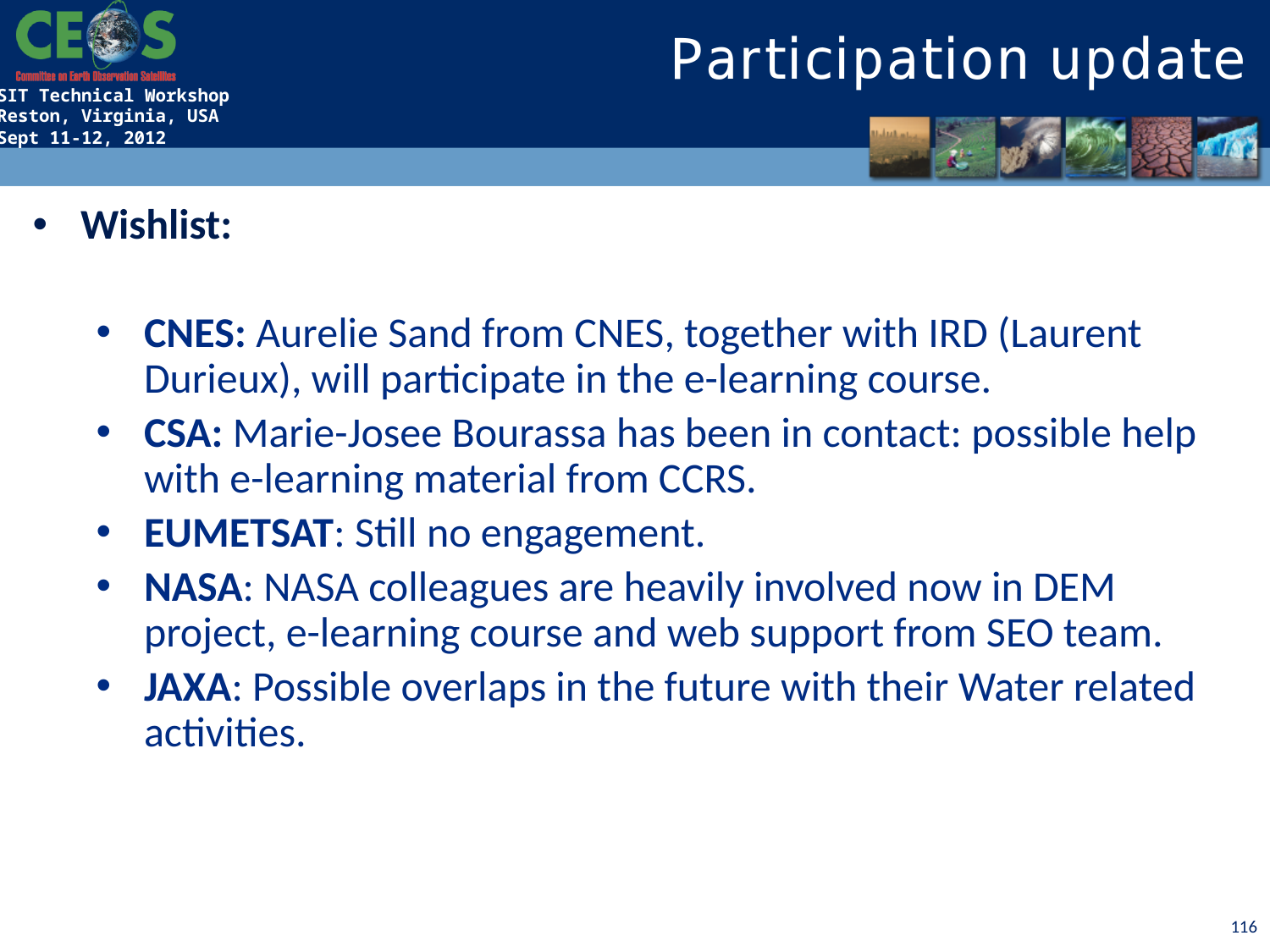

Participation update
Wishlist:

CNES: Aurelie Sand from CNES, together with IRD (Laurent Durieux), will participate in the e-learning course.
CSA: Marie-Josee Bourassa has been in contact: possible help with e-learning material from CCRS.
EUMETSAT: Still no engagement.
NASA: NASA colleagues are heavily involved now in DEM project, e-learning course and web support from SEO team.
JAXA: Possible overlaps in the future with their Water related activities.

116